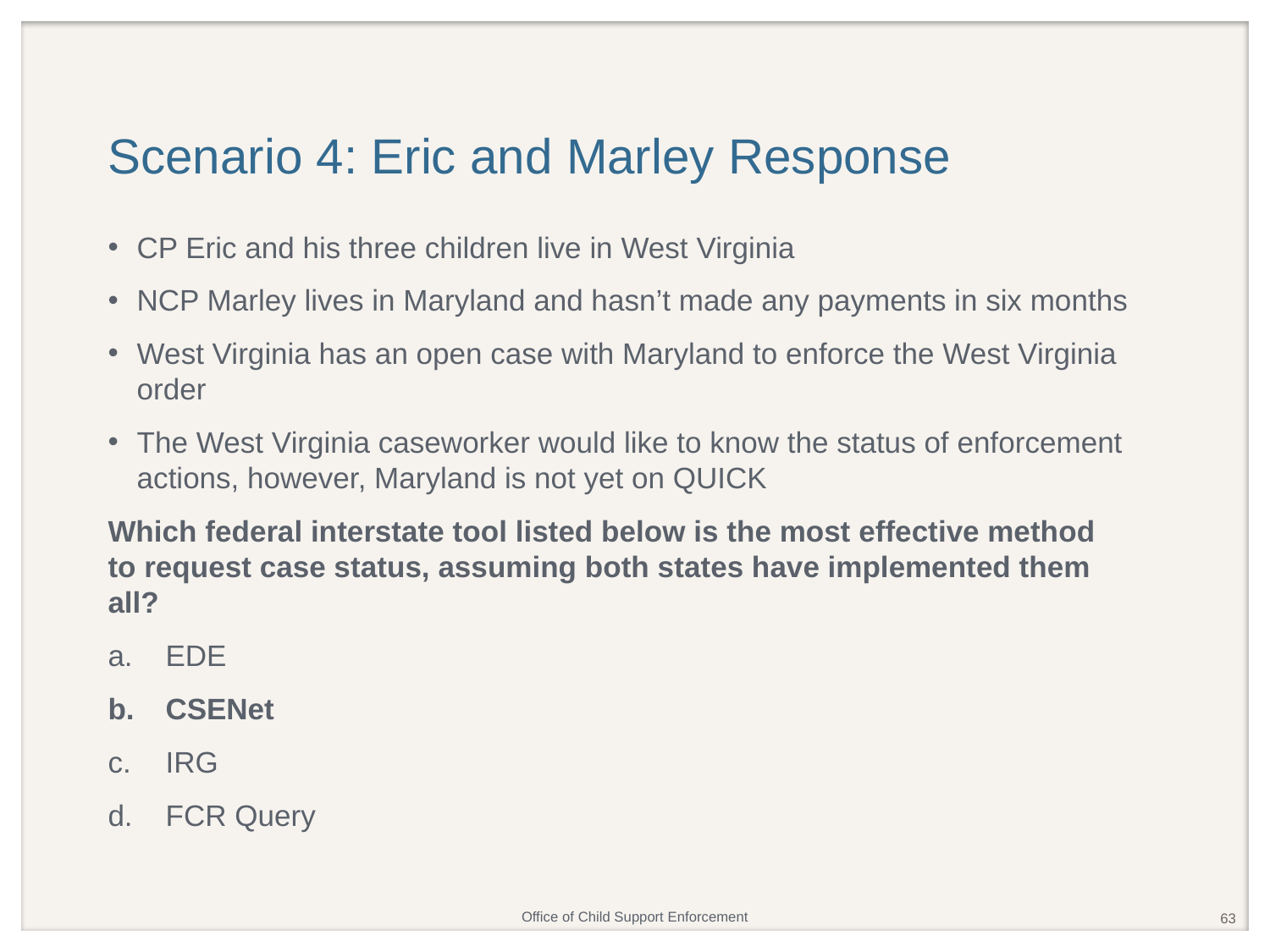

# Scenario 4: Eric and Marley Response
CP Eric and his three children live in West Virginia
NCP Marley lives in Maryland and hasn’t made any payments in six months
West Virginia has an open case with Maryland to enforce the West Virginia order
The West Virginia caseworker would like to know the status of enforcement actions, however, Maryland is not yet on QUICK
Which federal interstate tool listed below is the most effective method to request case status, assuming both states have implemented them all?
EDE
CSENet
IRG
FCR Query
63